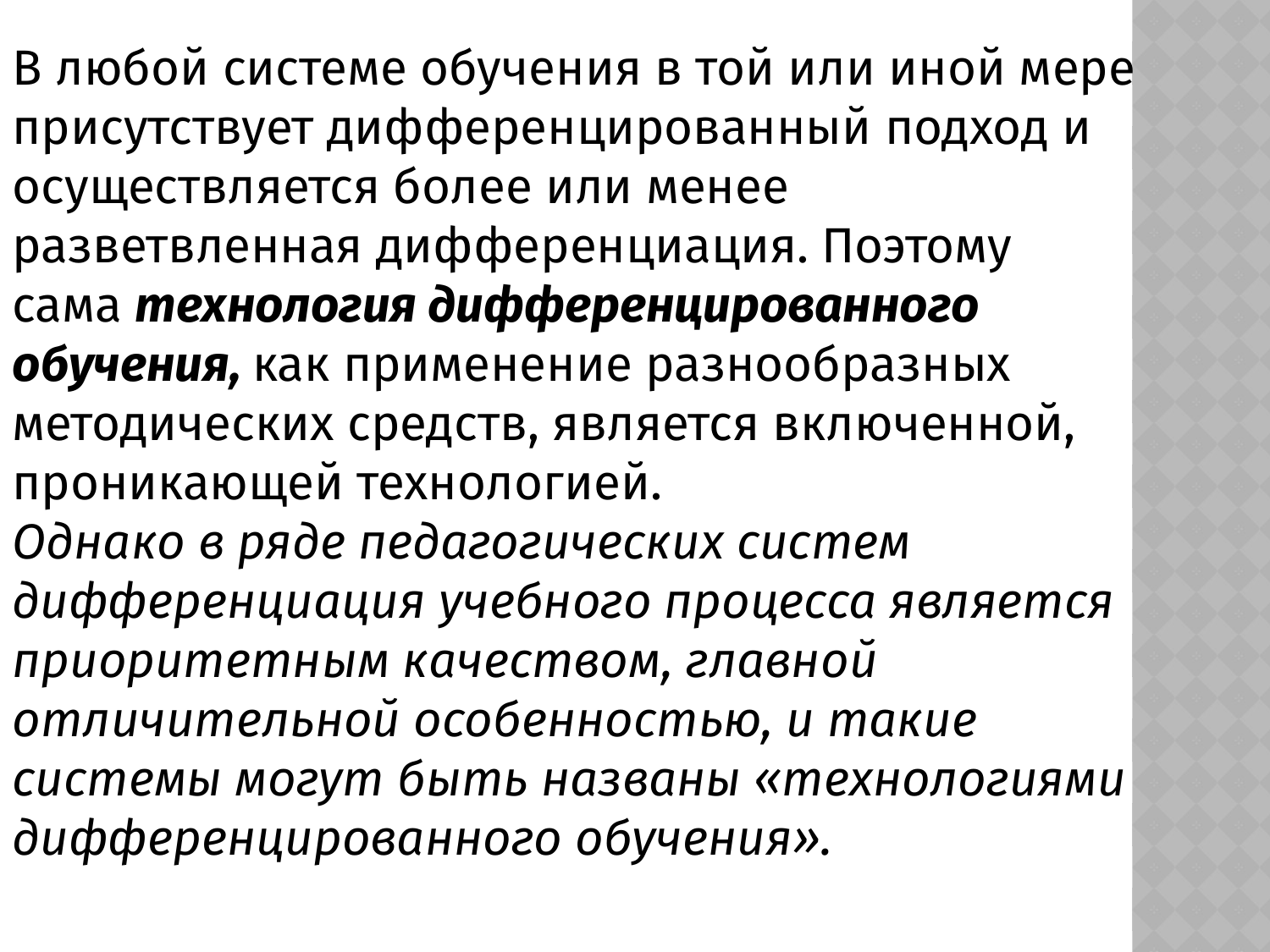

В любой системе обучения в той или иной мере присутствует дифференцированный подход и осуществляется более или менее разветвленная дифференциация. Поэтому сама технология дифференцированного обучения, как применение разнообразных методических средств, является включенной, проникающей технологией.
Однако в ряде педагогических систем дифференциация учебного процесса является приоритетным качеством, главной отличительной особенностью, и такие системы могут быть названы «технологиями дифференцированного обучения».